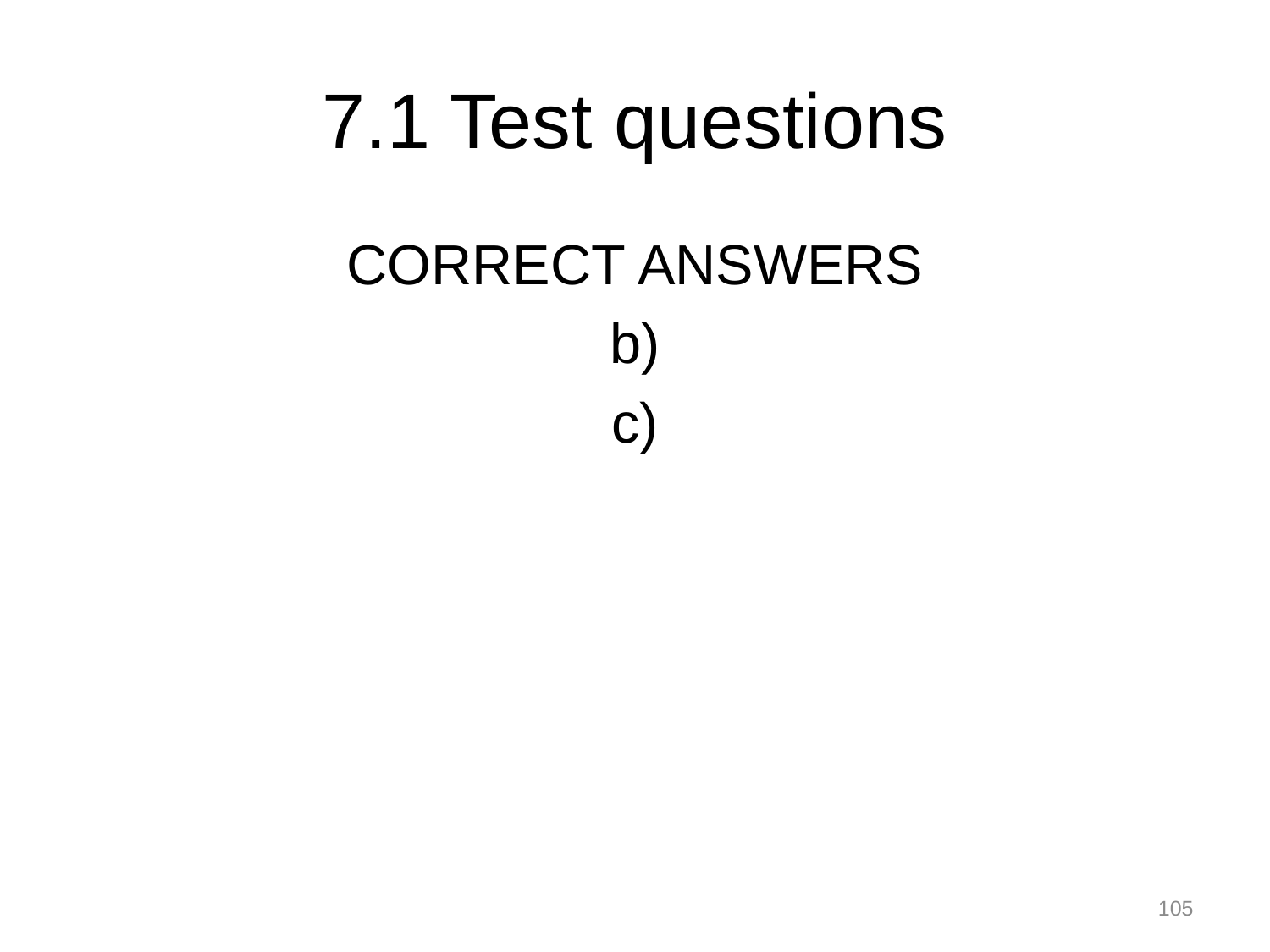

# 7.1 Test questions
CORRECT ANSWERS
b)
c)
105